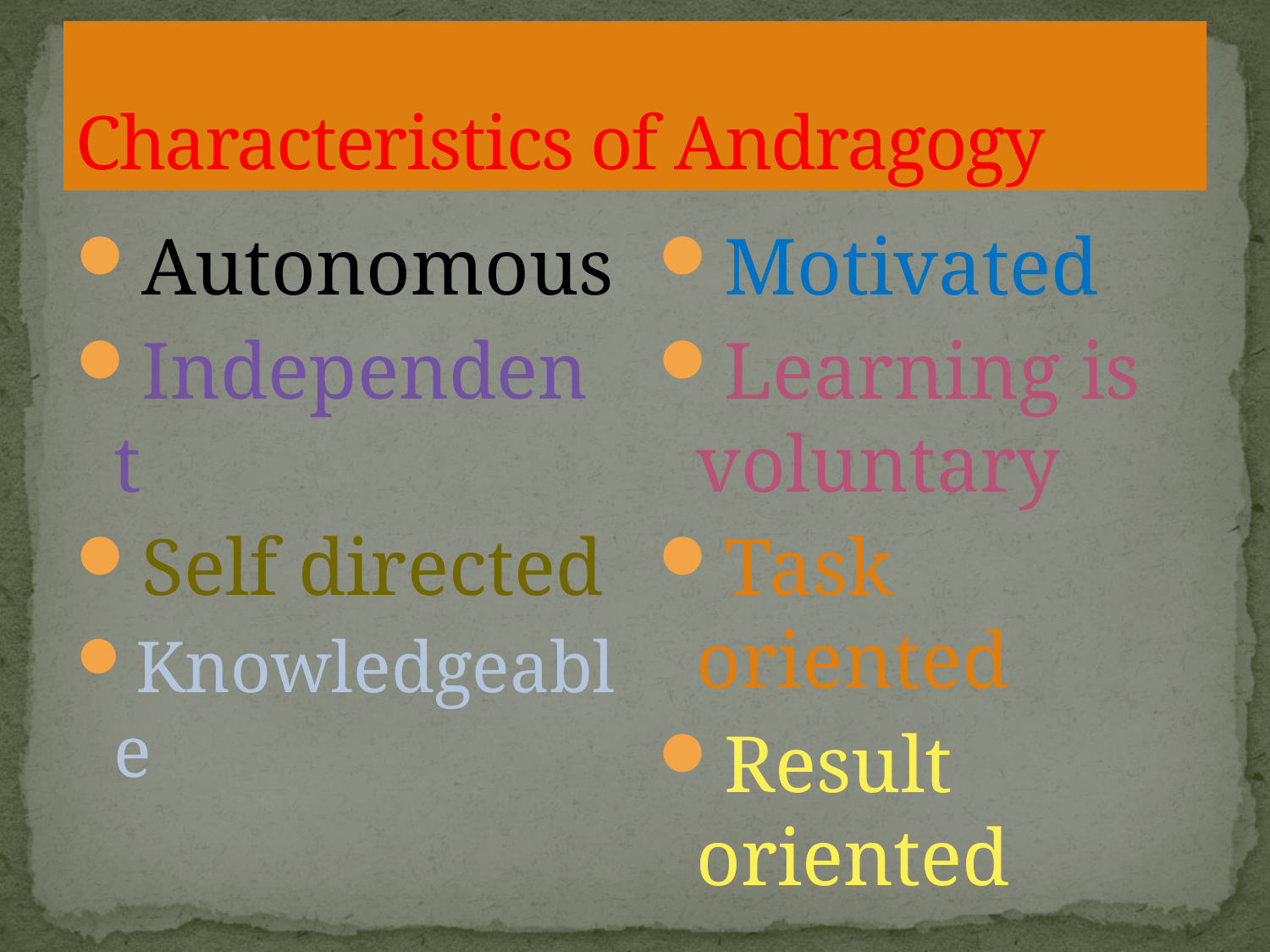

# Characteristics of Andragogy
Autonomous
Independent
Self directed
Knowledgeable
Motivated
Learning is voluntary
Task oriented
Result oriented